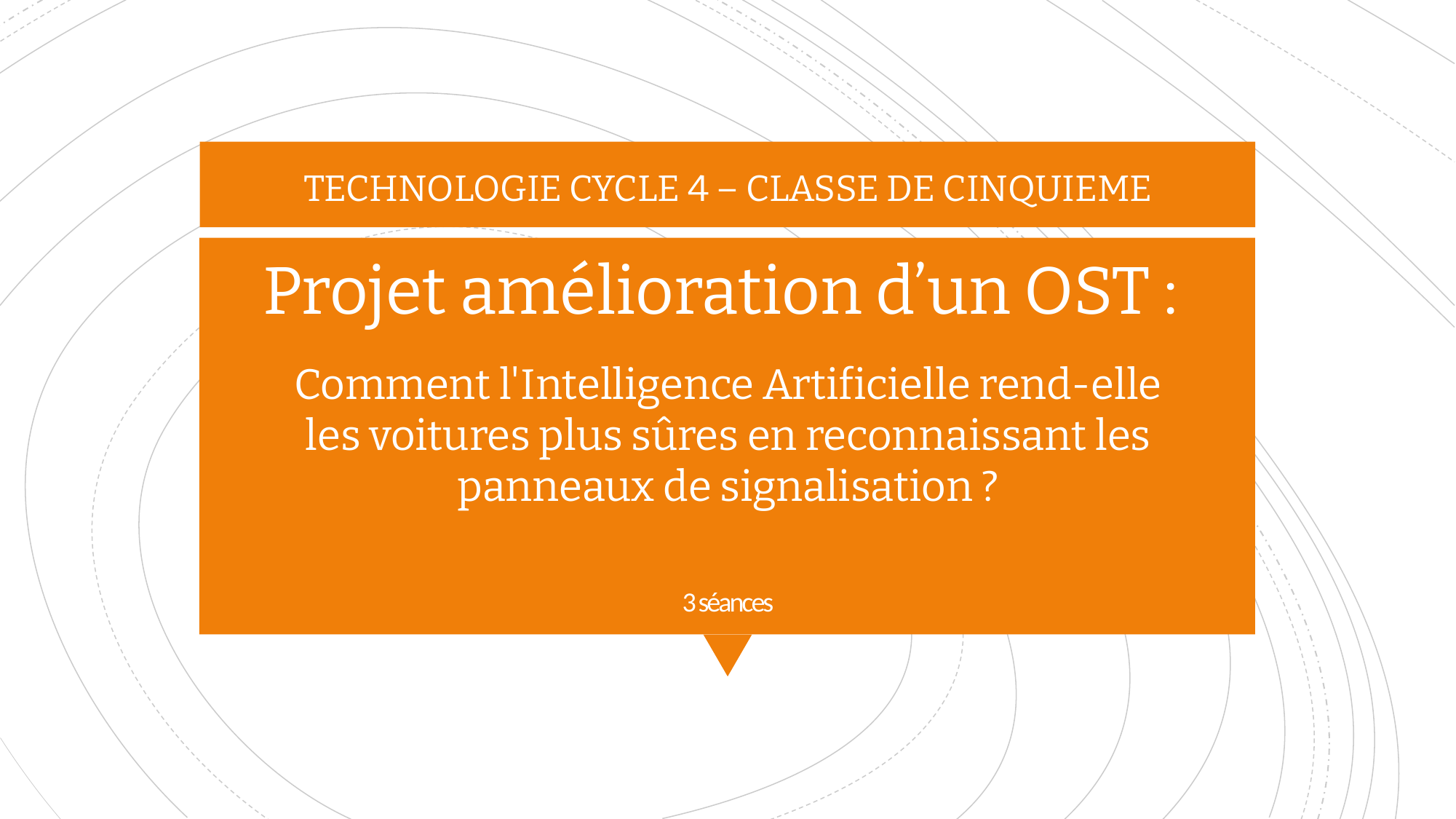

TECHNOLOGIE CYCLE 4 – CLASSE DE CINQUIEME
Projet amélioration d’un OST :
Comment l'Intelligence Artificielle rend-elle les voitures plus sûres en reconnaissant les panneaux de signalisation ?
# 3 séances